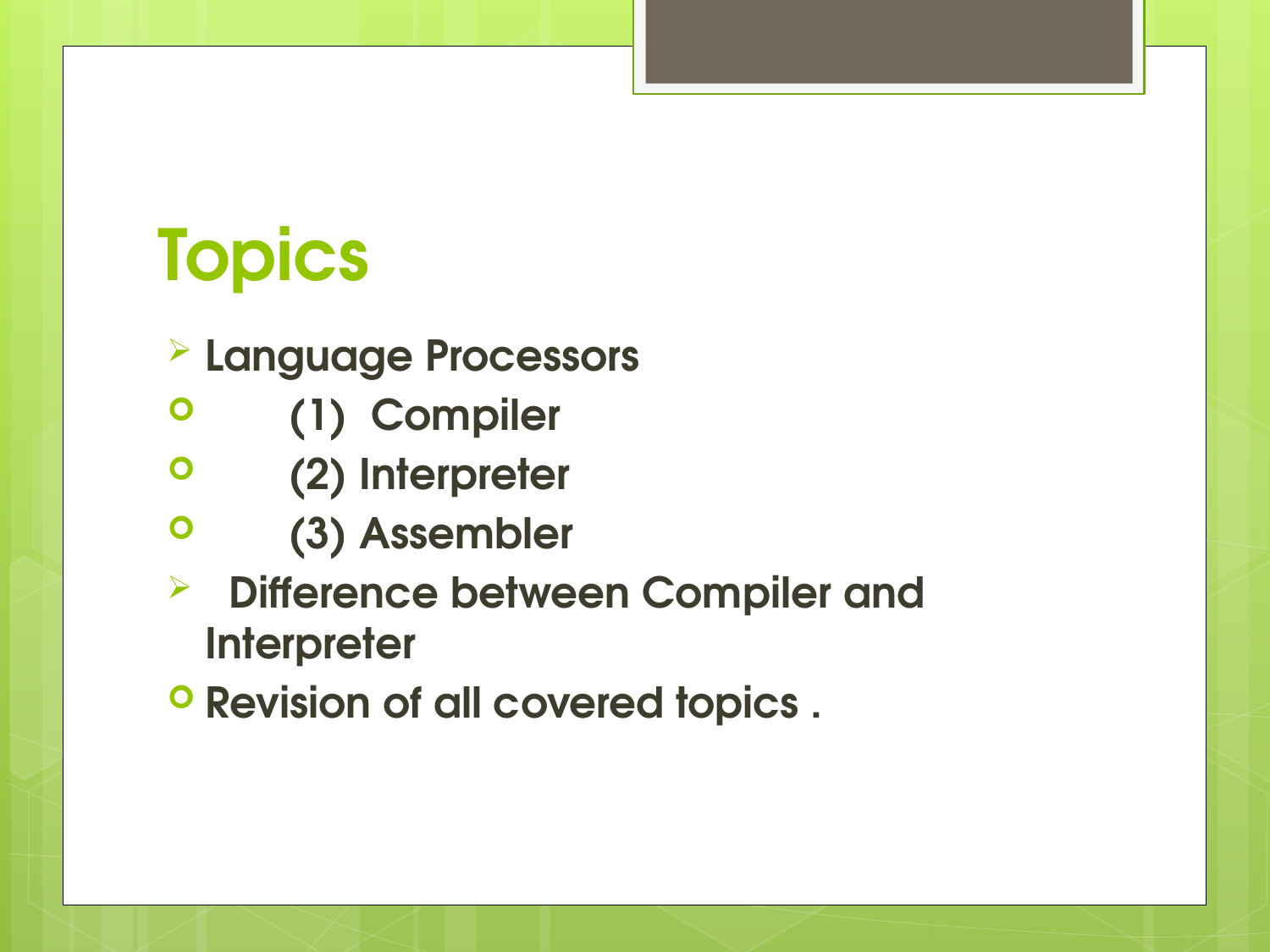

# Topics
Language Processors
       (1)  Compiler
       (2) Interpreter
       (3) Assembler
  Difference between Compiler and Interpreter
Revision of all covered topics .